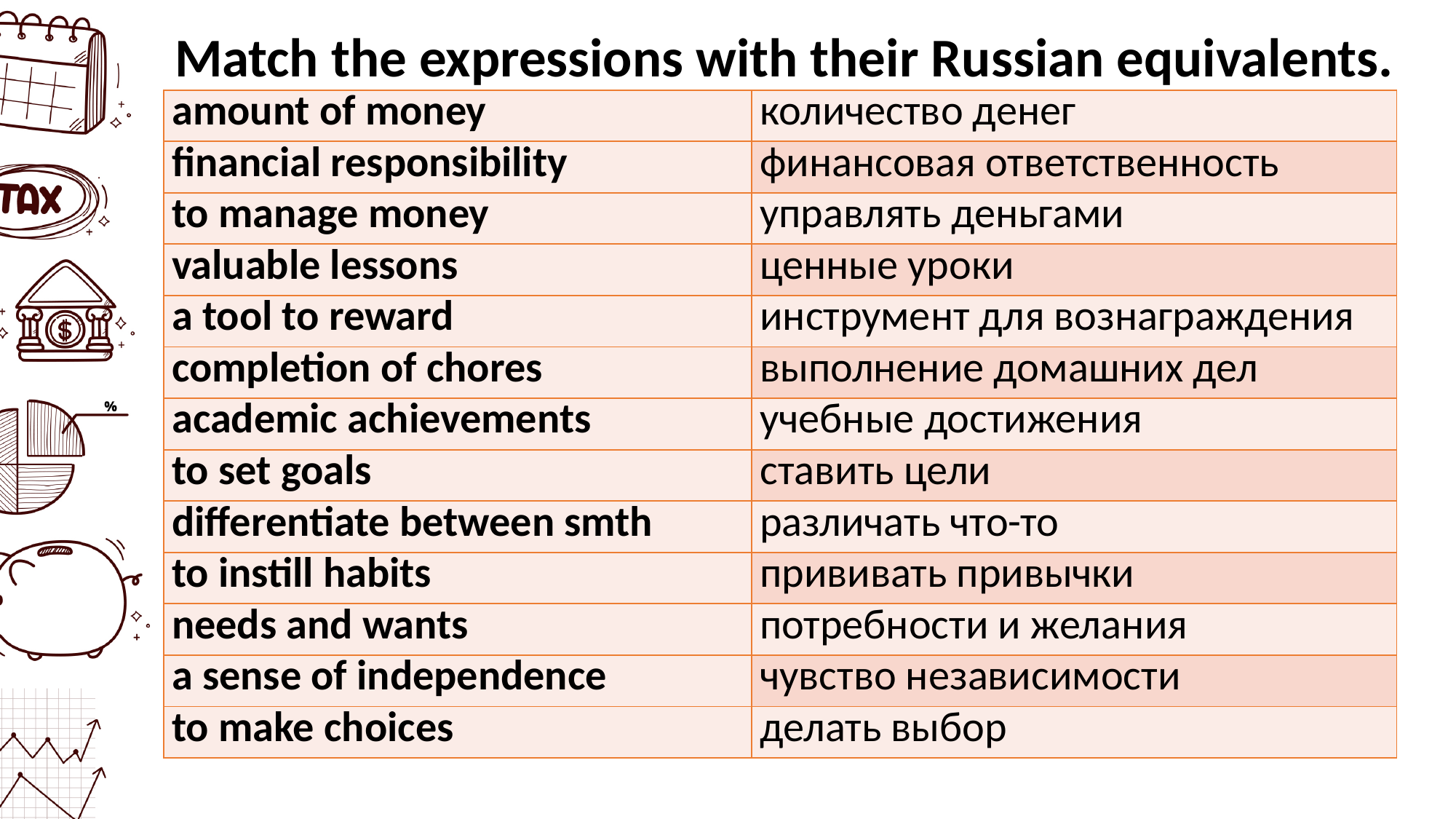

# Match the expressions with their Russian equivalents.
| amount of money | количество денег |
| --- | --- |
| financial responsibility | финансовая ответственность |
| to manage money | управлять деньгами |
| valuable lessons | ценные уроки |
| a tool to reward | инструмент для вознаграждения |
| completion of chores | выполнение домашних дел |
| academic achievements | учебные достижения |
| to set goals | ставить цели |
| differentiate between smth | различать что-то |
| to instill habits | прививать привычки |
| needs and wants | потребности и желания |
| a sense of independence | чувство независимости |
| to make choices | делать выбор |